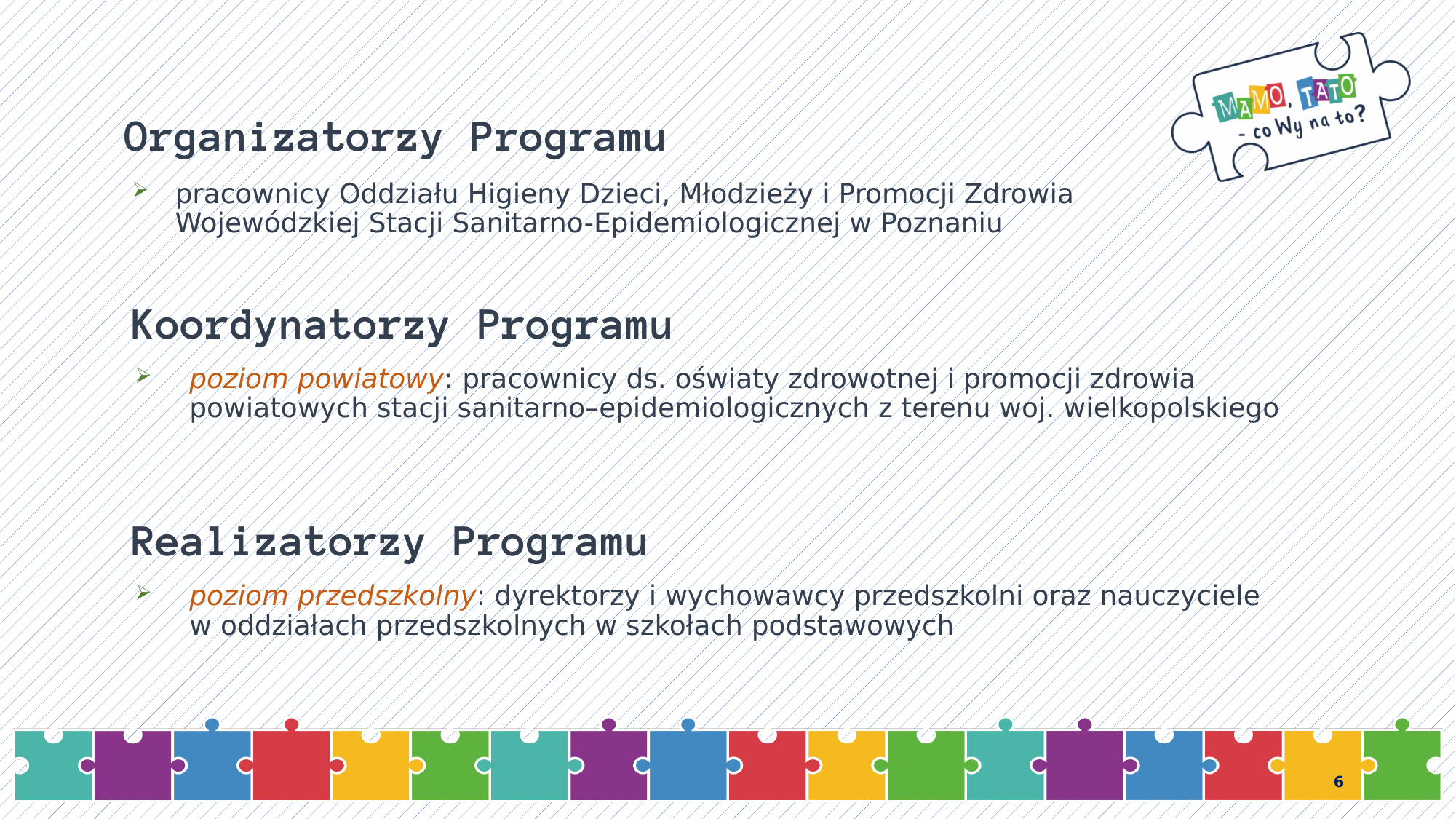

# Organizatorzy Programu
pracownicy Oddziału Higieny Dzieci, Młodzieży i Promocji Zdrowia
	Wojewódzkiej Stacji Sanitarno-Epidemiologicznej w Poznaniu
Koordynatorzy Programu

poziom powiatowy: pracownicy ds. oświaty zdrowotnej i promocji zdrowia powiatowych stacji sanitarno–epidemiologicznych z terenu woj. wielkopolskiego

Realizatorzy Programu

poziom przedszkolny: dyrektorzy i wychowawcy przedszkolni oraz nauczyciele
w oddziałach przedszkolnych w szkołach podstawowych

6